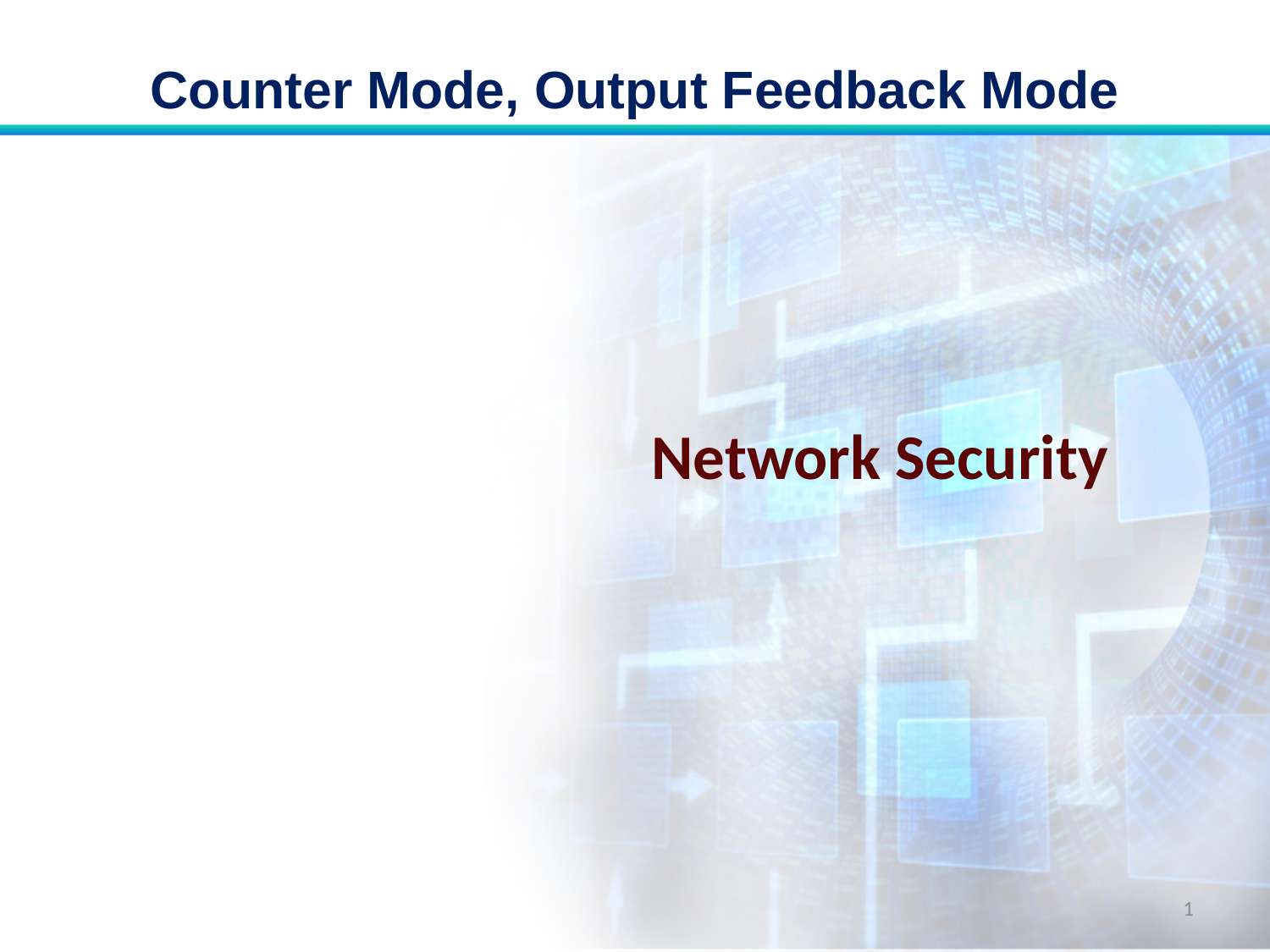

# Counter Mode, Output Feedback Mode
Network Security
1